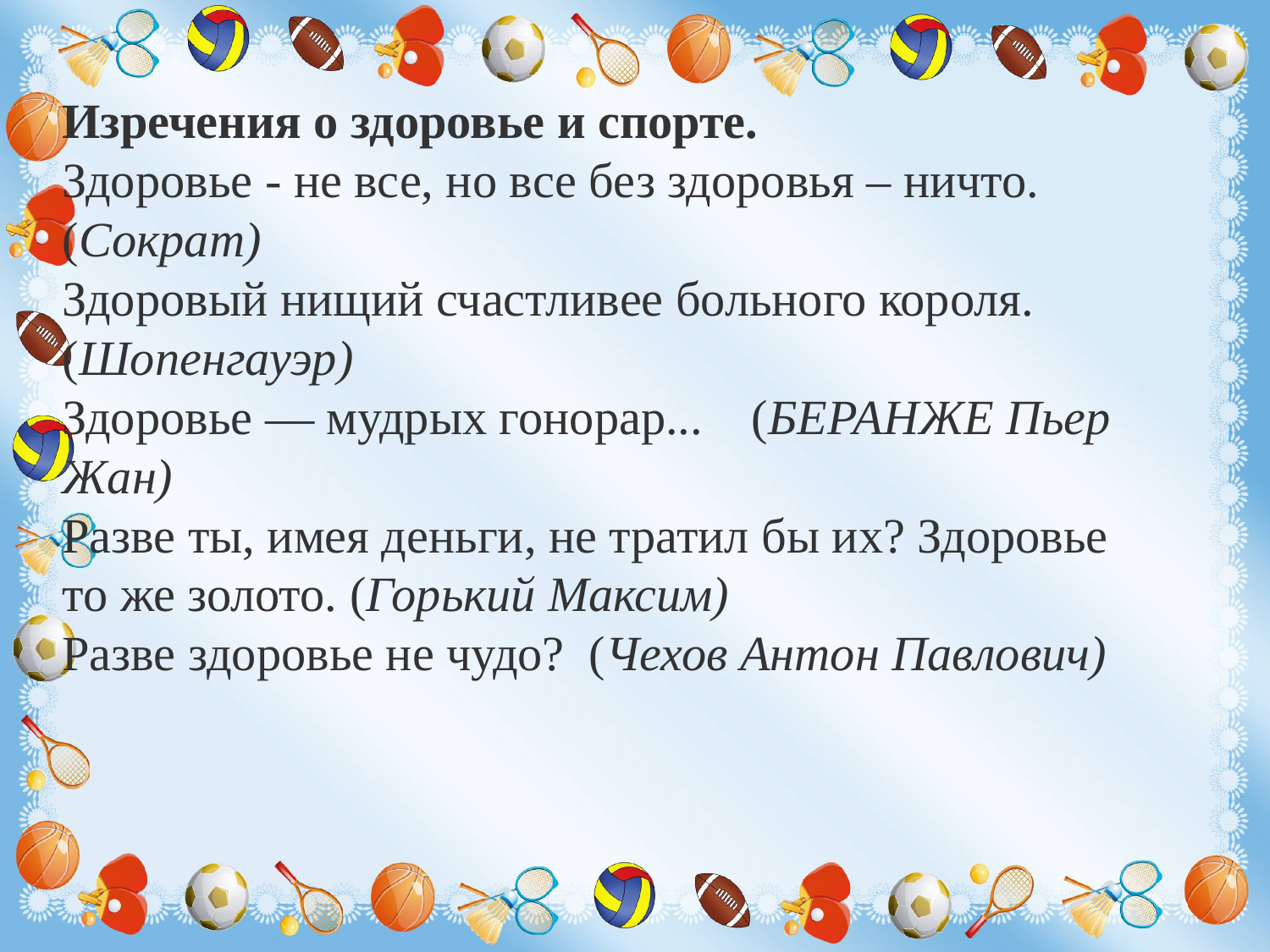

Изречения о здоровье и спорте.
Здоровье - не все, но все без здоровья – ничто.  (Сократ)
Здоровый нищий счастливее больного короля. (Шопенгауэр)
Здоровье — мудрых гонорар...    (БЕРАНЖЕ Пьер Жан)
Разве ты, имея деньги, не тратил бы их? Здоровье то же золото. (Горький Максим)
Разве здоровье не чудо?  (Чехов Антон Павлович)